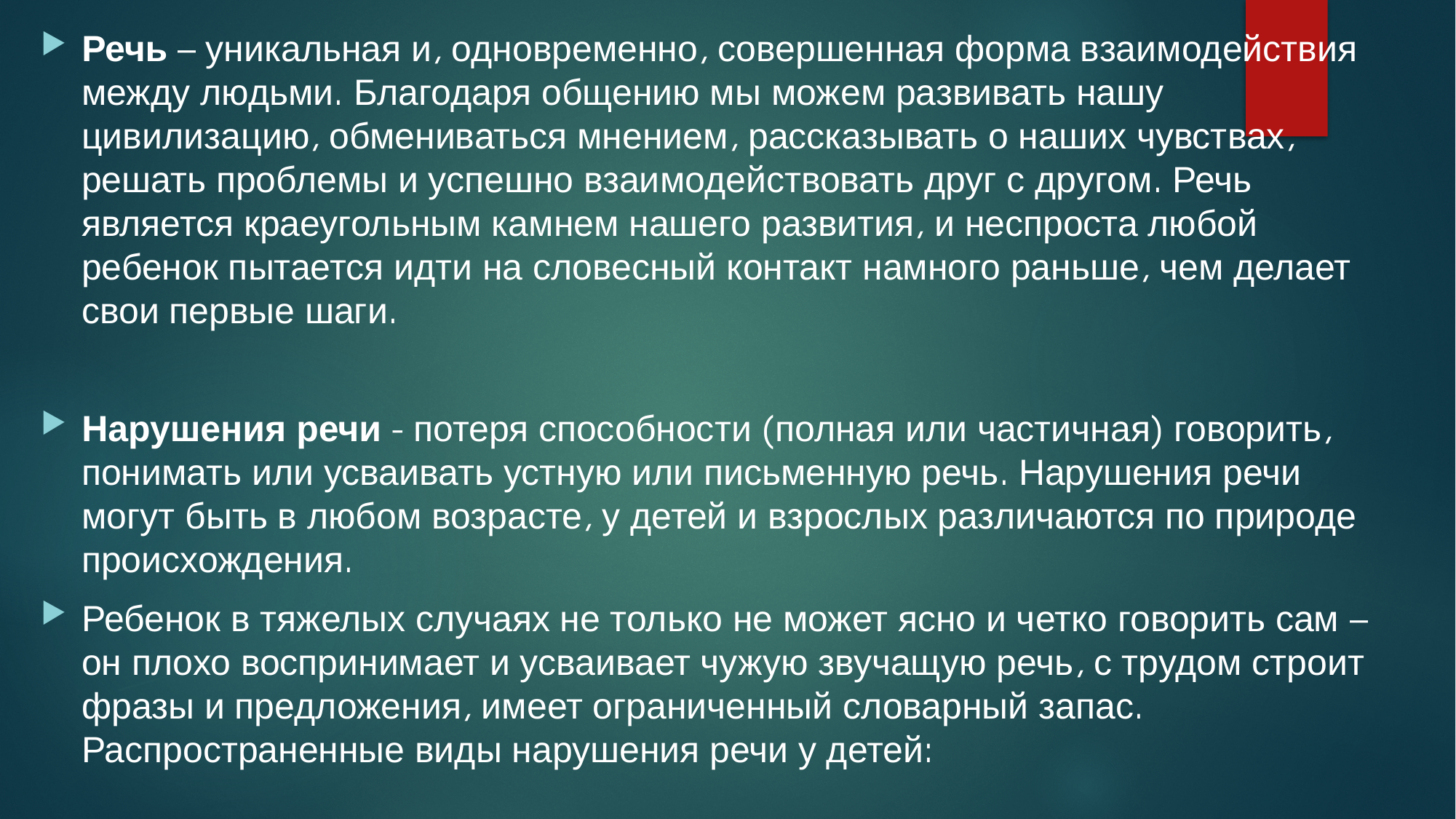

Речь – уникальная и, одновременно, совершенная форма взаимодействия между людьми. Благодаря общению мы можем развивать нашу цивилизацию, обмениваться мнением, рассказывать о наших чувствах, решать проблемы и успешно взаимодействовать друг с другом. Речь является краеугольным камнем нашего развития, и неспроста любой ребенок пытается идти на словесный контакт намного раньше, чем делает свои первые шаги.

Нарушения речи - потеря способности (полная или частичная) говорить, понимать или усваивать устную или письменную речь. Нарушения речи могут быть в любом возрасте, у детей и взрослых различаются по природе происхождения.
Ребенок в тяжелых случаях не только не может ясно и четко говорить сам – он плохо воспринимает и усваивает чужую звучащую речь, с трудом строит фразы и предложения, имеет ограниченный словарный запас. Распространенные виды нарушения речи у детей: